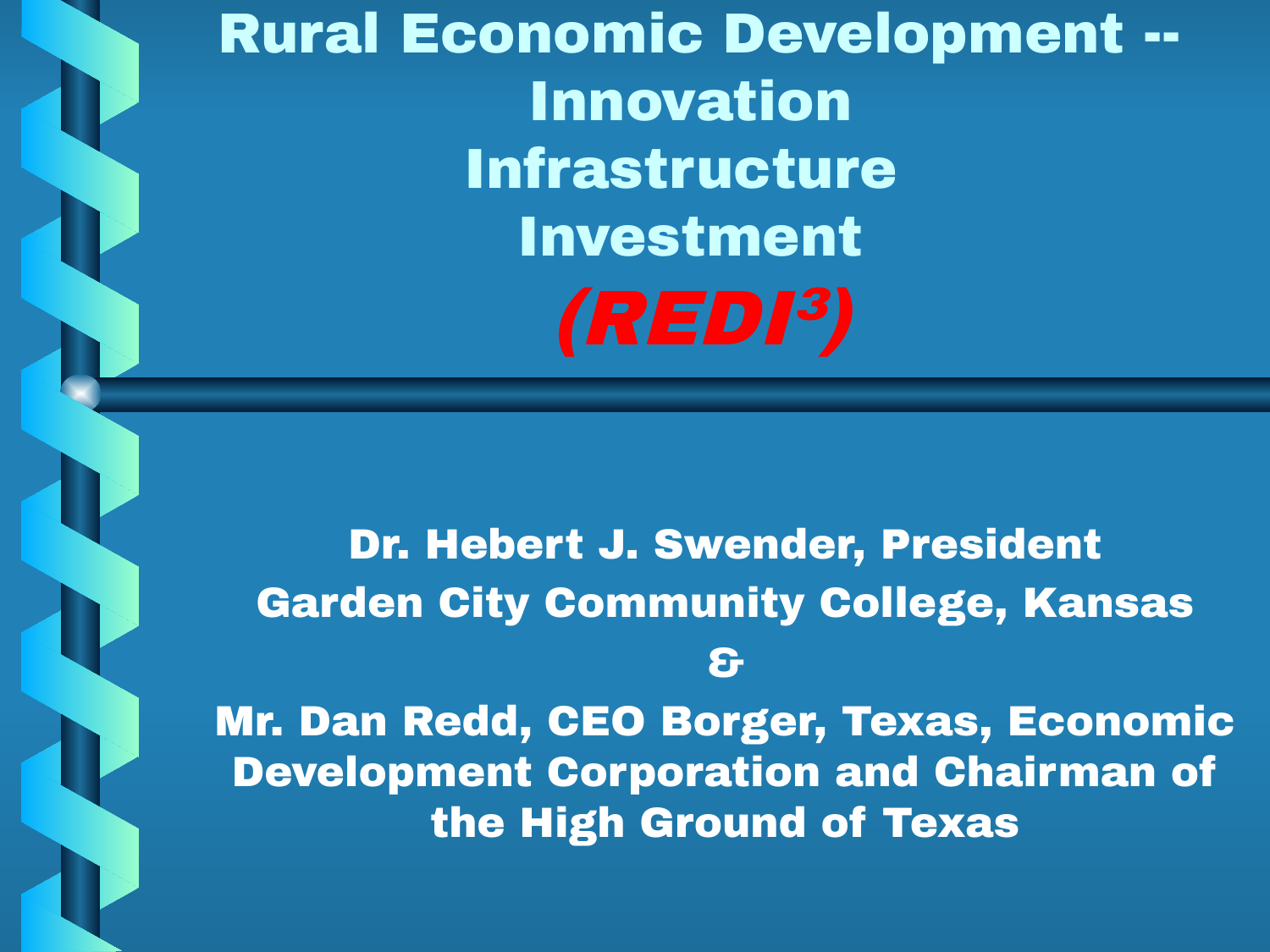

# Rural Economic Development --Innovation Infrastructure Investment (REDI³)

Dr. Hebert J. Swender, President
Garden City Community College, Kansas
&
Mr. Dan Redd, CEO Borger, Texas, Economic Development Corporation and Chairman of the High Ground of Texas